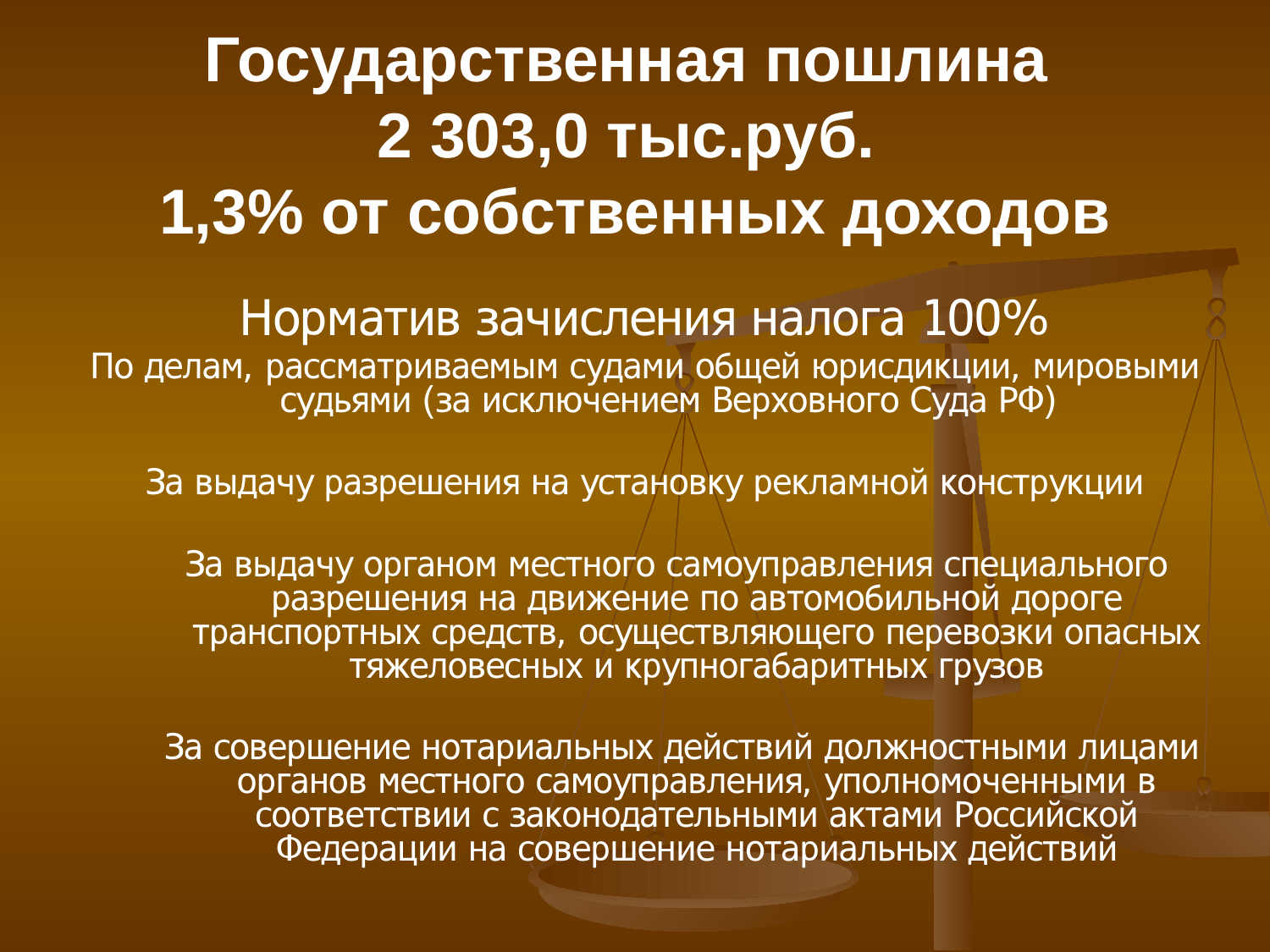

# Государственная пошлина 2 303,0 тыс.руб. 1,3% от собственных доходов

Норматив зачисления налога 100%
По делам, рассматриваемым судами общей юрисдикции, мировыми судьями (за исключением Верховного Суда РФ)

За выдачу разрешения на установку рекламной конструкции

За выдачу органом местного самоуправления специального разрешения на движение по автомобильной дороге транспортных средств, осуществляющего перевозки опасных тяжеловесных и крупногабаритных грузов

 За совершение нотариальных действий должностными лицами органов местного самоуправления, уполномоченными в соответствии с законодательными актами Российской Федерации на совершение нотариальных действий